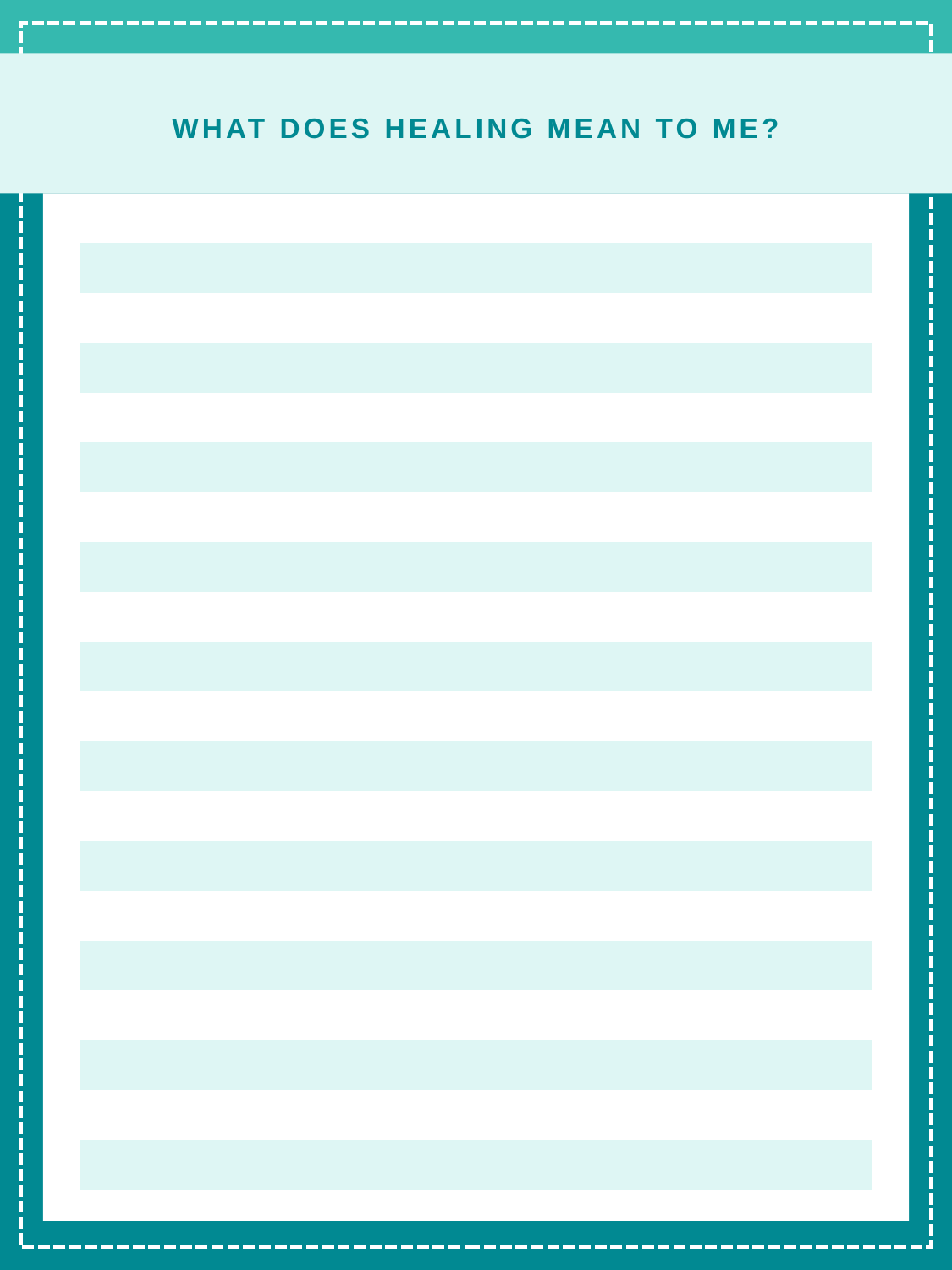

WHAT DOES HEALING MEAN TO ME?

|  |
| --- |
|  |
|  |
|  |
|  |
|  |
|  |
|  |
|  |
|  |
|  |
|  |
|  |
|  |
|  |
|  |
|  |
|  |
|  |